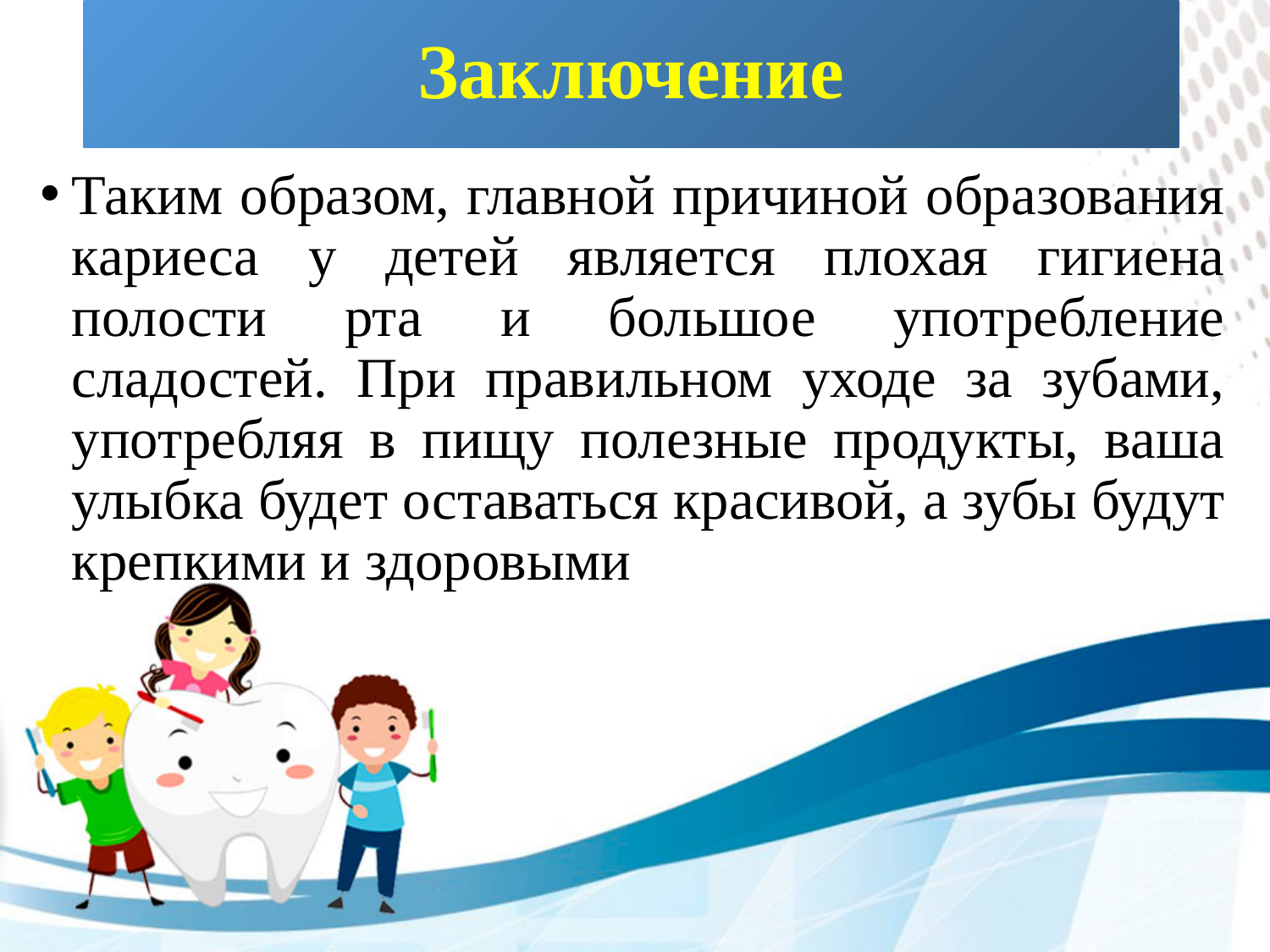

# Заключение
Таким образом, главной причиной образования кариеса у детей является плохая гигиена полости рта и большое употребление сладостей. При правильном уходе за зубами, употребляя в пищу полезные продукты, ваша улыбка будет оставаться красивой, а зубы будут крепкими и здоровыми